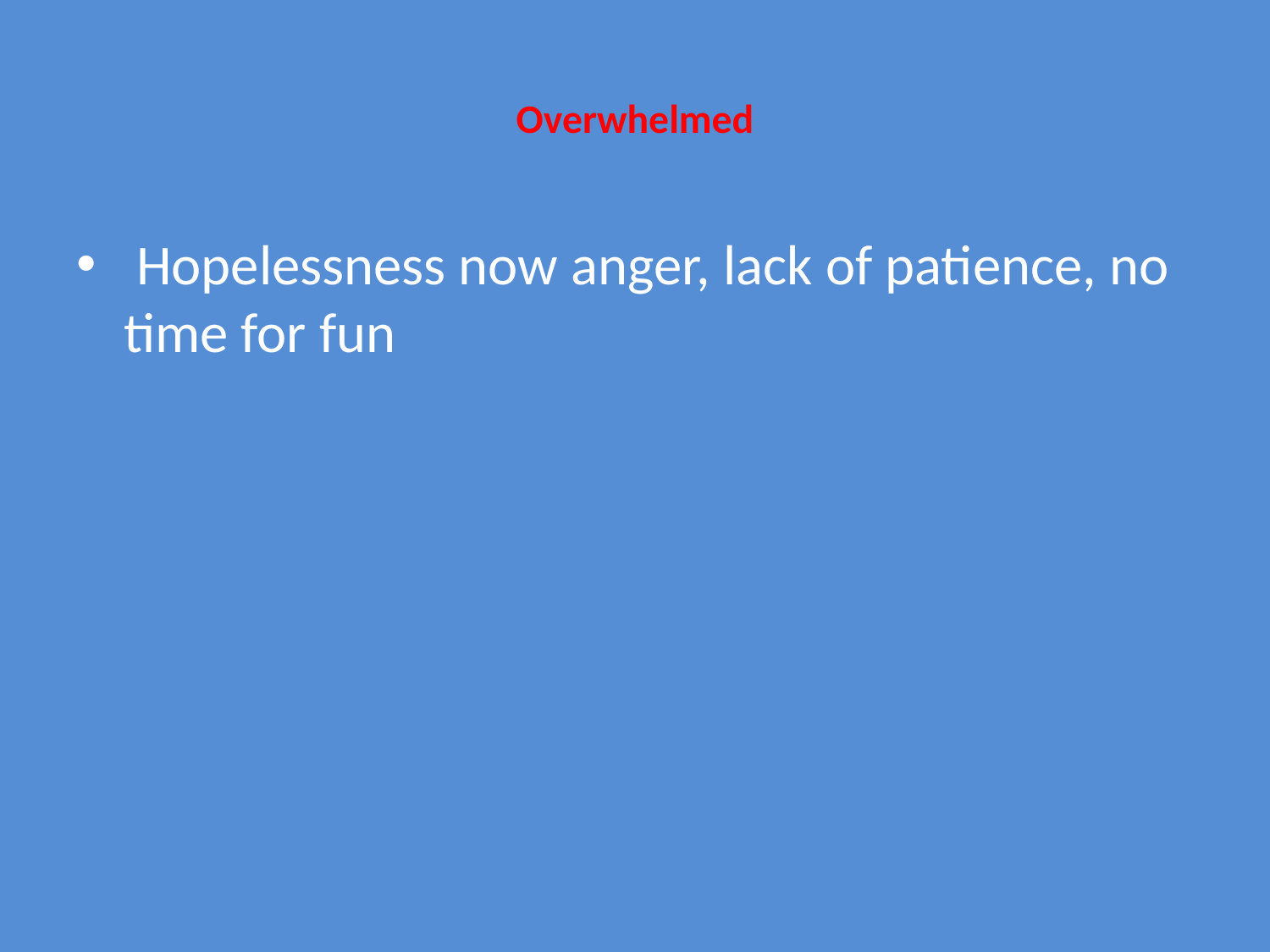

# Overwhelmed
 Hopelessness now anger, lack of patience, no time for fun